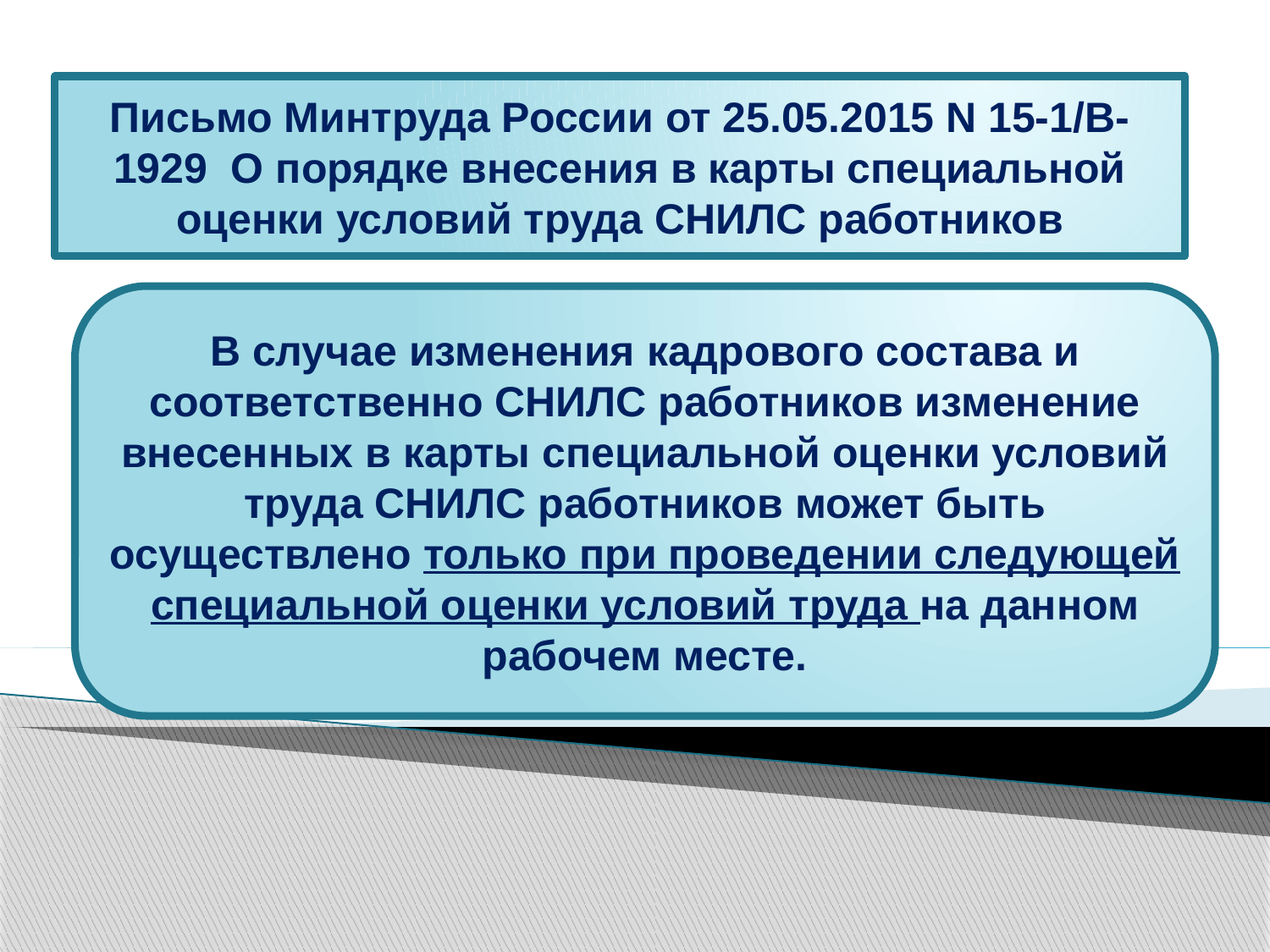

Письмо Минтруда России от 25.05.2015 N 15-1/В-1929  О порядке внесения в карты специальной оценки условий труда СНИЛС работников
В случае изменения кадрового состава и соответственно СНИЛС работников изменение внесенных в карты специальной оценки условий труда СНИЛС работников может быть осуществлено только при проведении следующей специальной оценки условий труда на данном рабочем месте.